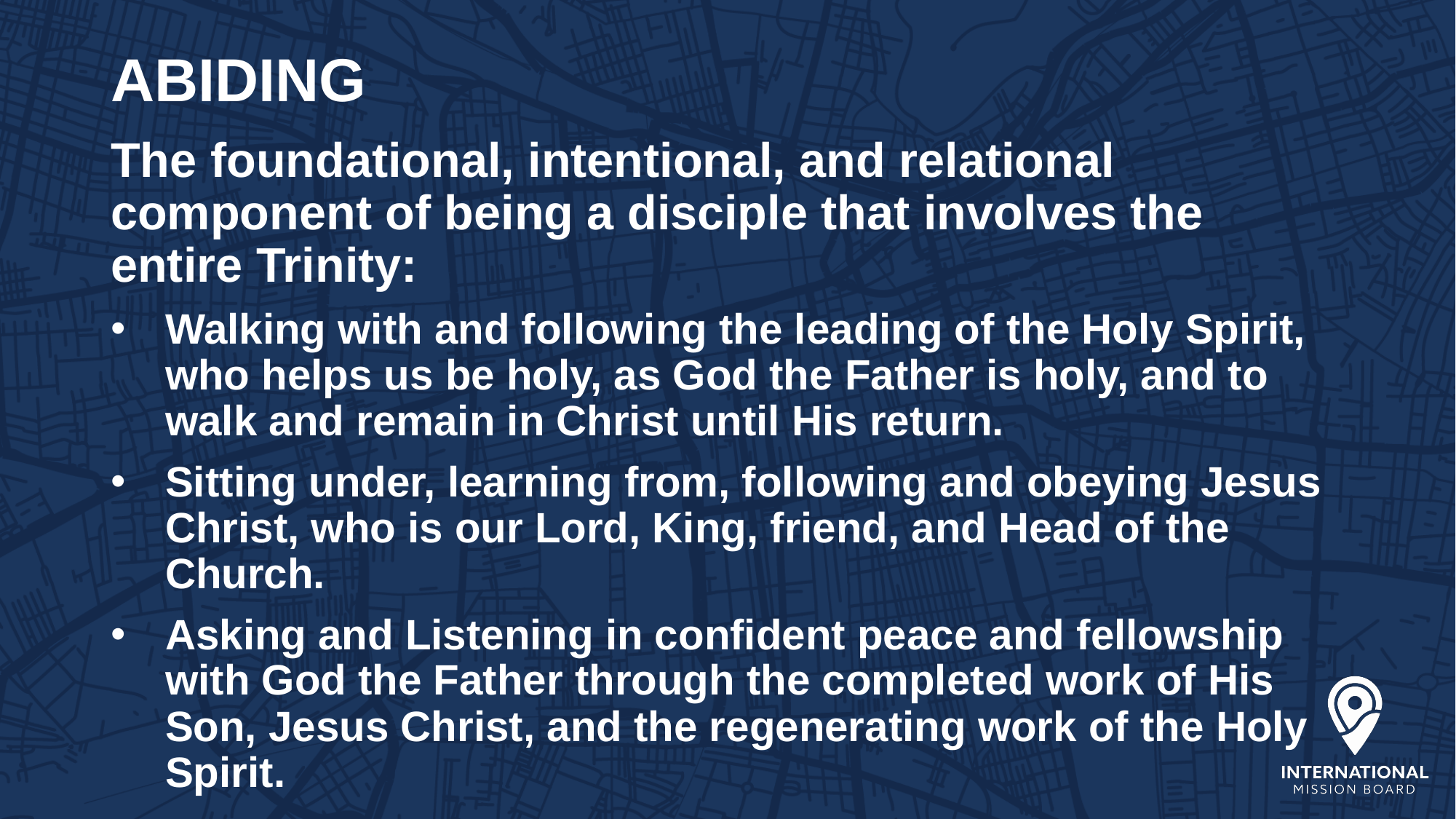

# ABIDING
The foundational, intentional, and relational component of being a disciple that involves the entire Trinity:
Walking with and following the leading of the Holy Spirit, who helps us be holy, as God the Father is holy, and to walk and remain in Christ until His return.
Sitting under, learning from, following and obeying Jesus Christ, who is our Lord, King, friend, and Head of the Church.
Asking and Listening in confident peace and fellowship with God the Father through the completed work of His Son, Jesus Christ, and the regenerating work of the Holy Spirit.